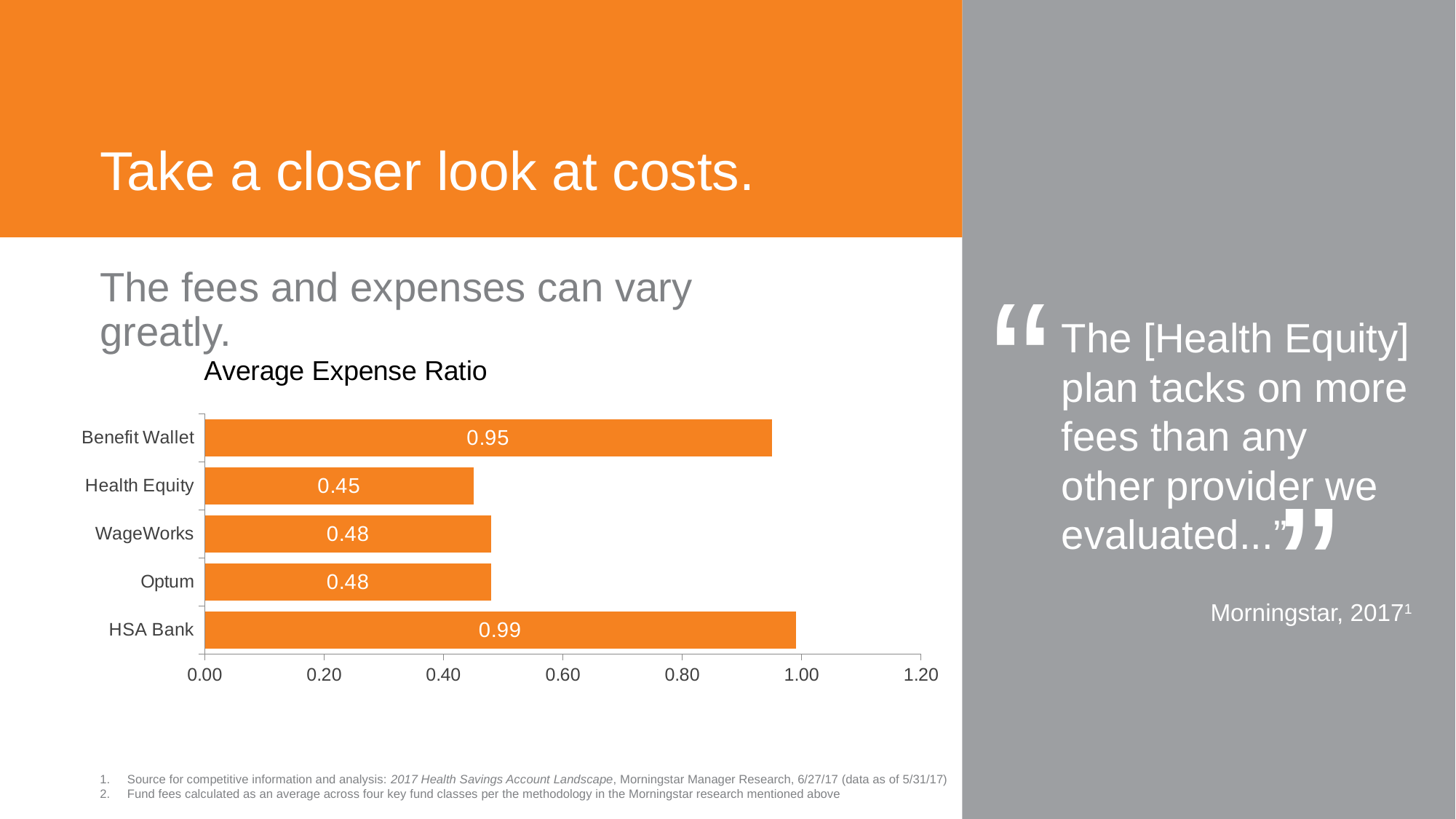

# Take a closer look at costs.
“
The [Health Equity] plan tacks on more fees than any other provider we evaluated...”
Morningstar, 20171
”
The fees and expenses can vary greatly.

### Chart:

| Category | Average Expense Ratio |
|---|---|
| HSA Bank | 0.99 |
| Optum | 0.48 |
| WageWorks | 0.48 |
| Health Equity | 0.45 |
| Benefit Wallet | 0.95 |
Source for competitive information and analysis: 2017 Health Savings Account Landscape, Morningstar Manager Research, 6/27/17 (data as of 5/31/17)
Fund fees calculated as an average across four key fund classes per the methodology in the Morningstar research mentioned above